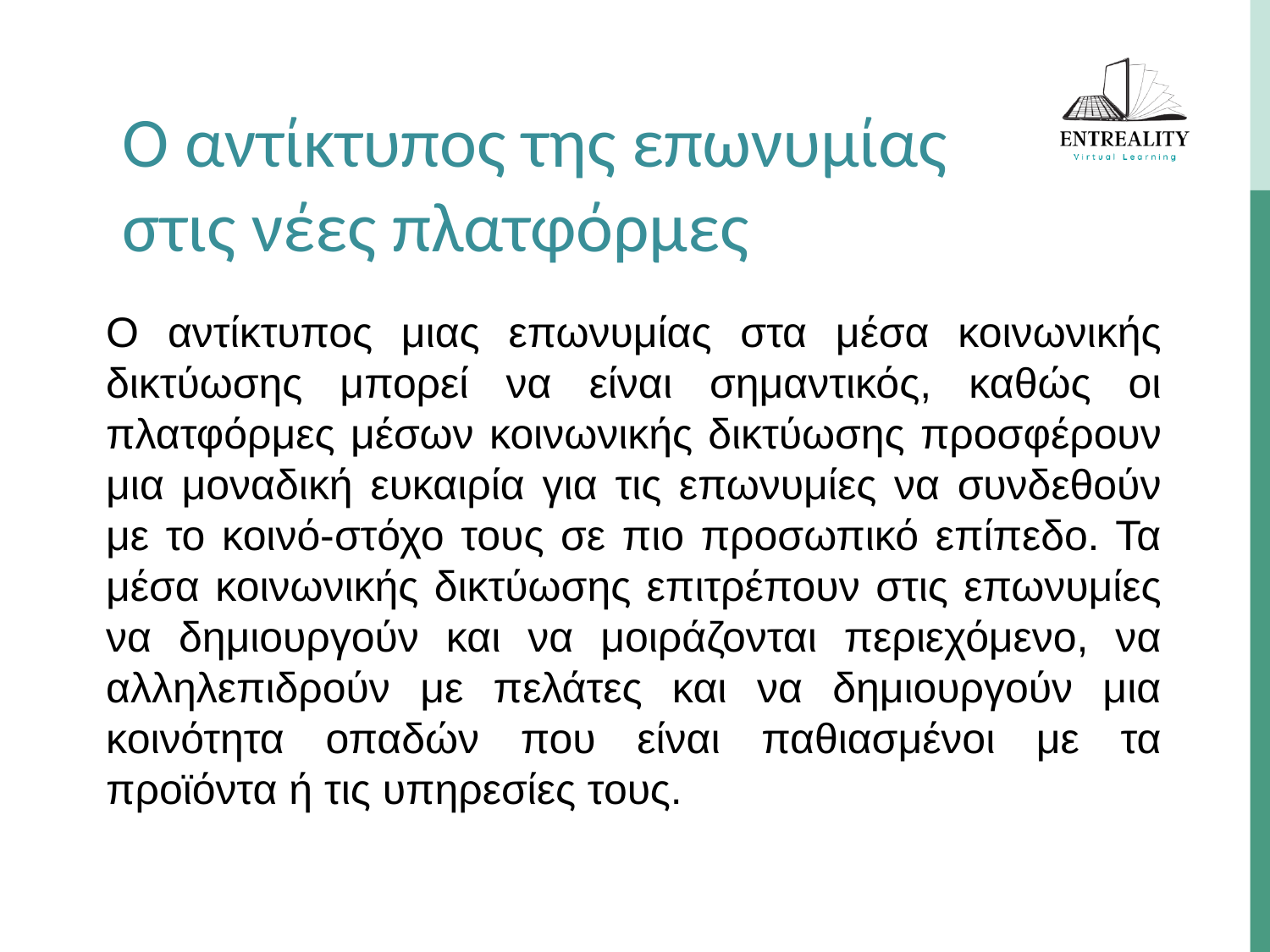

Ο αντίκτυπος της επωνυμίας στις νέες πλατφόρμες
Ο αντίκτυπος μιας επωνυμίας στα μέσα κοινωνικής δικτύωσης μπορεί να είναι σημαντικός, καθώς οι πλατφόρμες μέσων κοινωνικής δικτύωσης προσφέρουν μια μοναδική ευκαιρία για τις επωνυμίες να συνδεθούν με το κοινό-στόχο τους σε πιο προσωπικό επίπεδο. Τα μέσα κοινωνικής δικτύωσης επιτρέπουν στις επωνυμίες να δημιουργούν και να μοιράζονται περιεχόμενο, να αλληλεπιδρούν με πελάτες και να δημιουργούν μια κοινότητα οπαδών που είναι παθιασμένοι με τα προϊόντα ή τις υπηρεσίες τους.